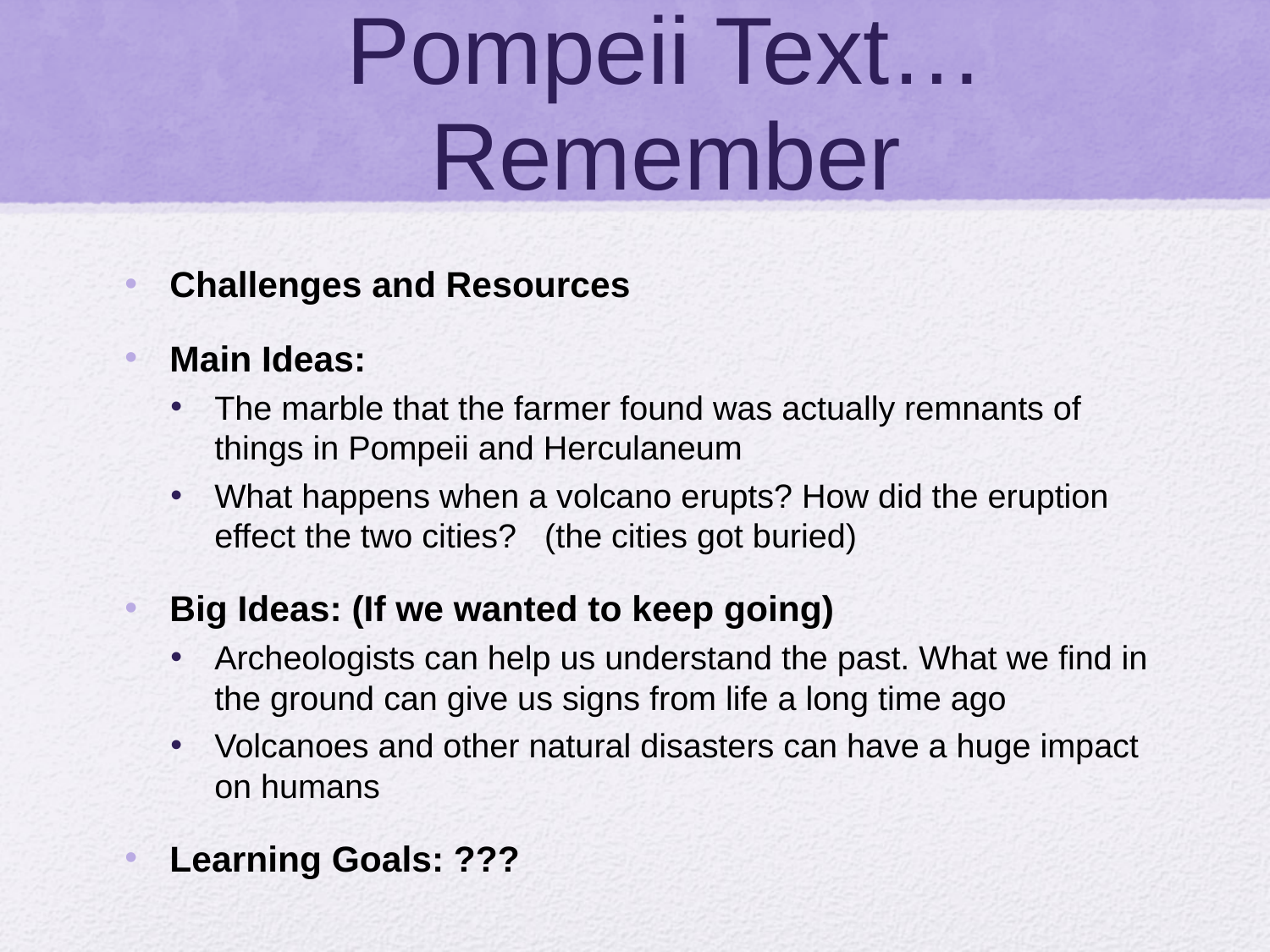

# Pompeii Text…Remember
Challenges and Resources
Main Ideas:
The marble that the farmer found was actually remnants of things in Pompeii and Herculaneum
What happens when a volcano erupts? How did the eruption effect the two cities?   (the cities got buried)
Big Ideas: (If we wanted to keep going)
Archeologists can help us understand the past. What we find in the ground can give us signs from life a long time ago
Volcanoes and other natural disasters can have a huge impact on humans
Learning Goals: ???